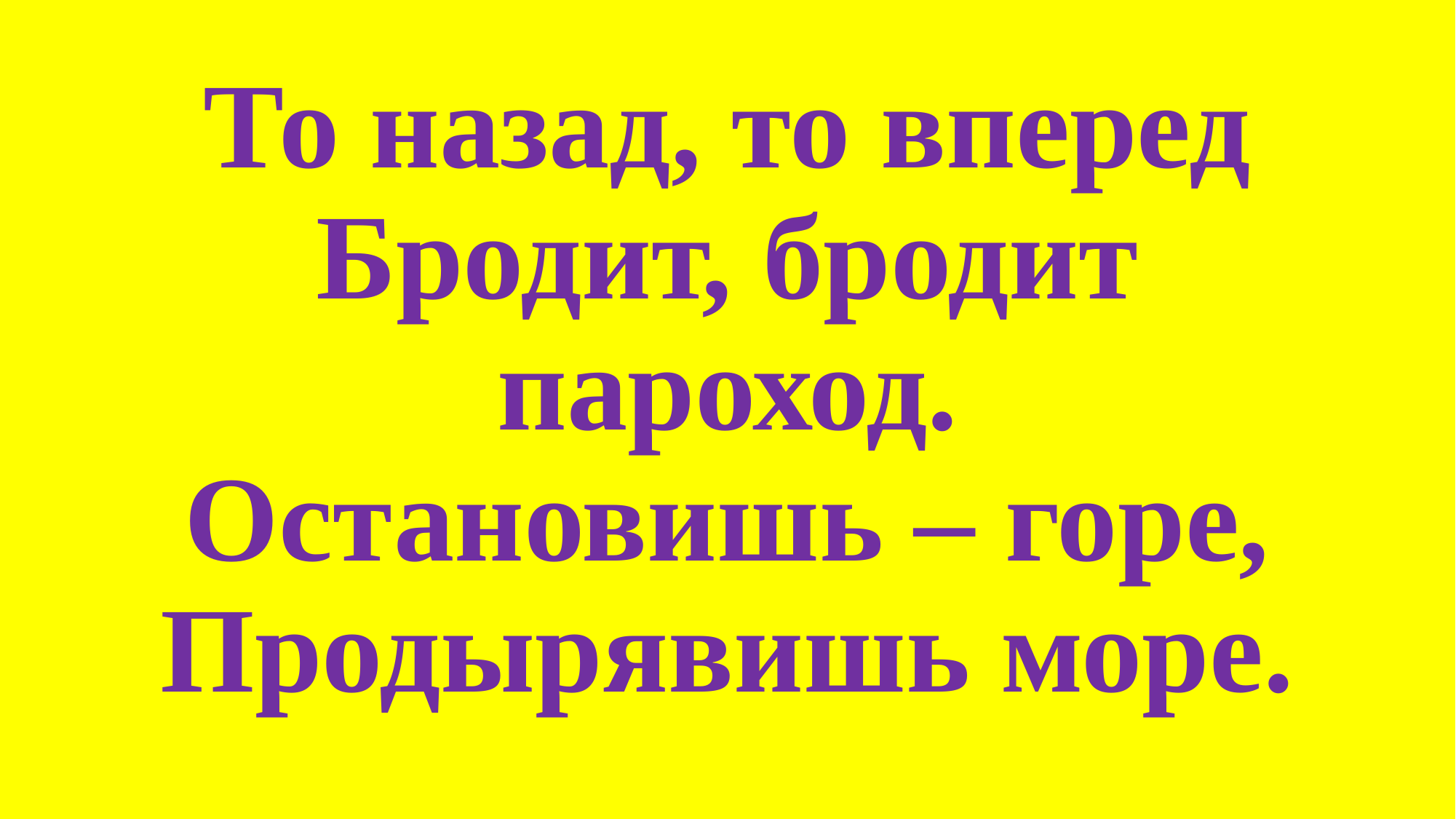

# То назад, то вперед Бродит, бродит пароход. Остановишь – горе, Продырявишь море.